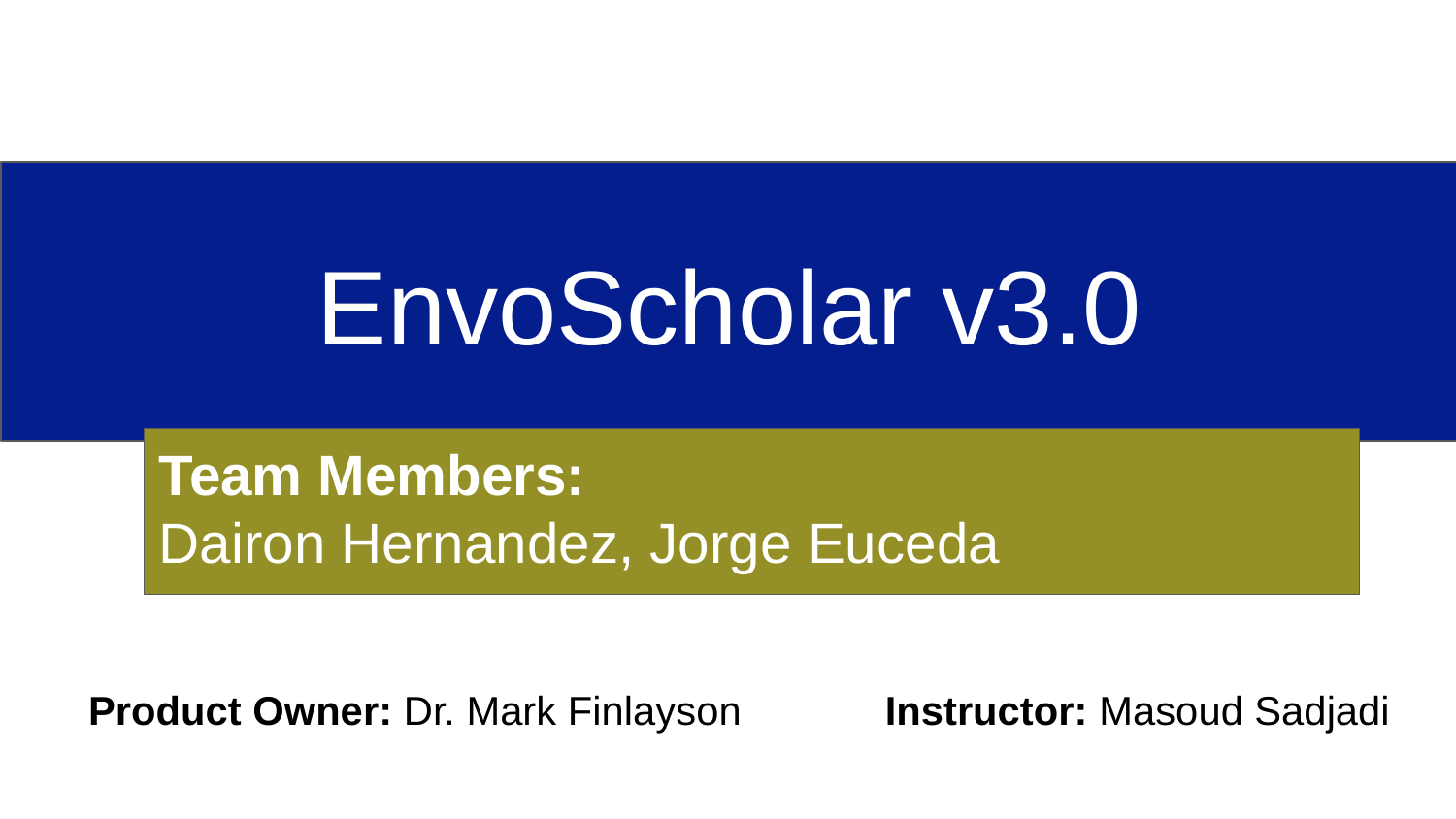

# EnvoScholar v3.0
Team Members:
Dairon Hernandez, Jorge Euceda

Product Owner: Dr. Mark Finlayson
Instructor: Masoud Sadjadi